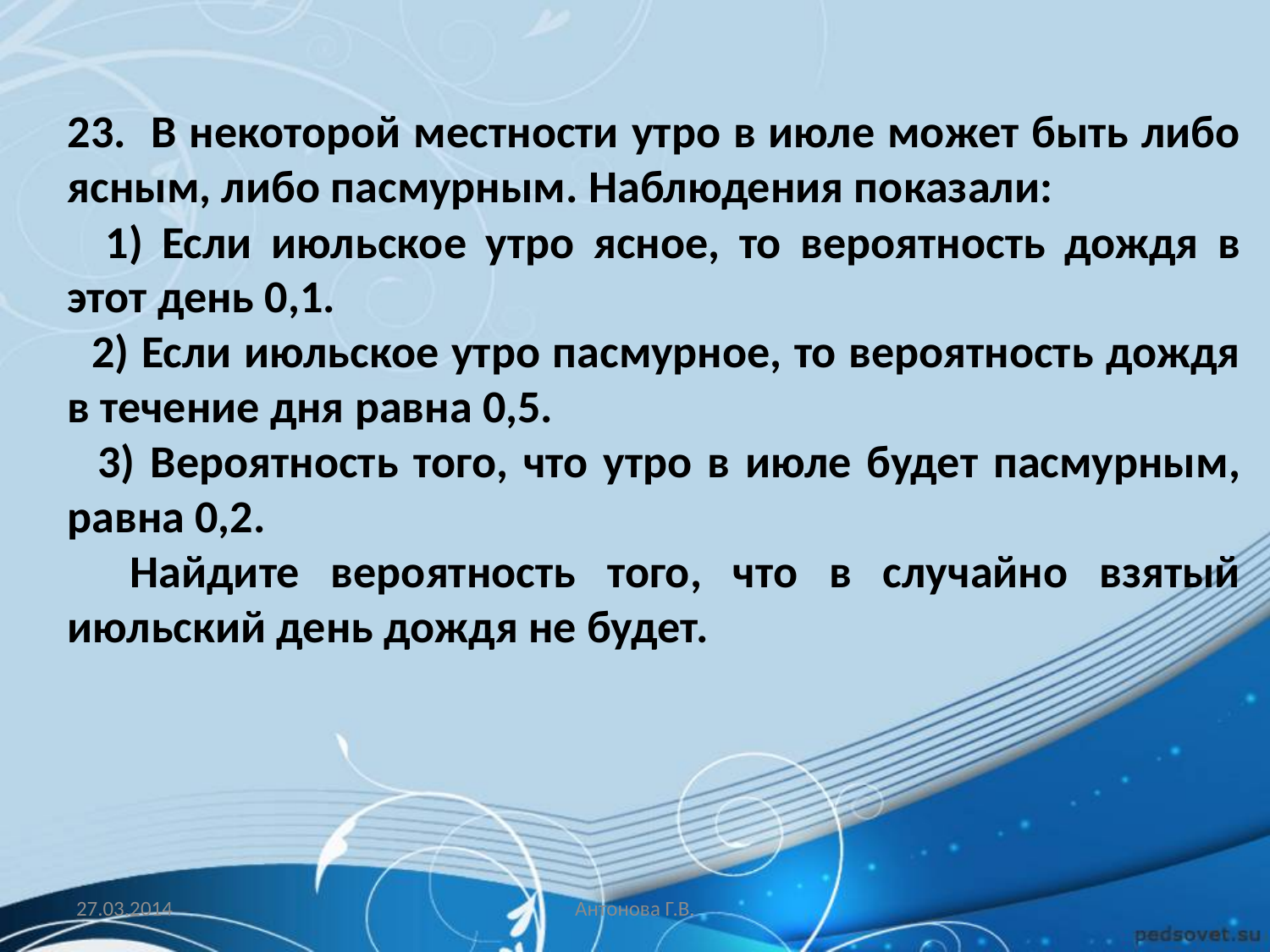

23.  В некоторой местности утро в июле может быть либо ясным, либо пасмурным. Наблюдения показали:
  1) Если июльское утро ясное, то вероятность дождя в этот день 0,1.
  2) Если июльское утро пасмурное, то вероятность дождя в течение дня равна 0,5.
  3) Вероятность того, что утро в июле будет пасмурным, равна 0,2.
  Найдите вероятность того, что в случайно взятый июльский день дождя не будет.
27.03.2014
Антонова Г.В.